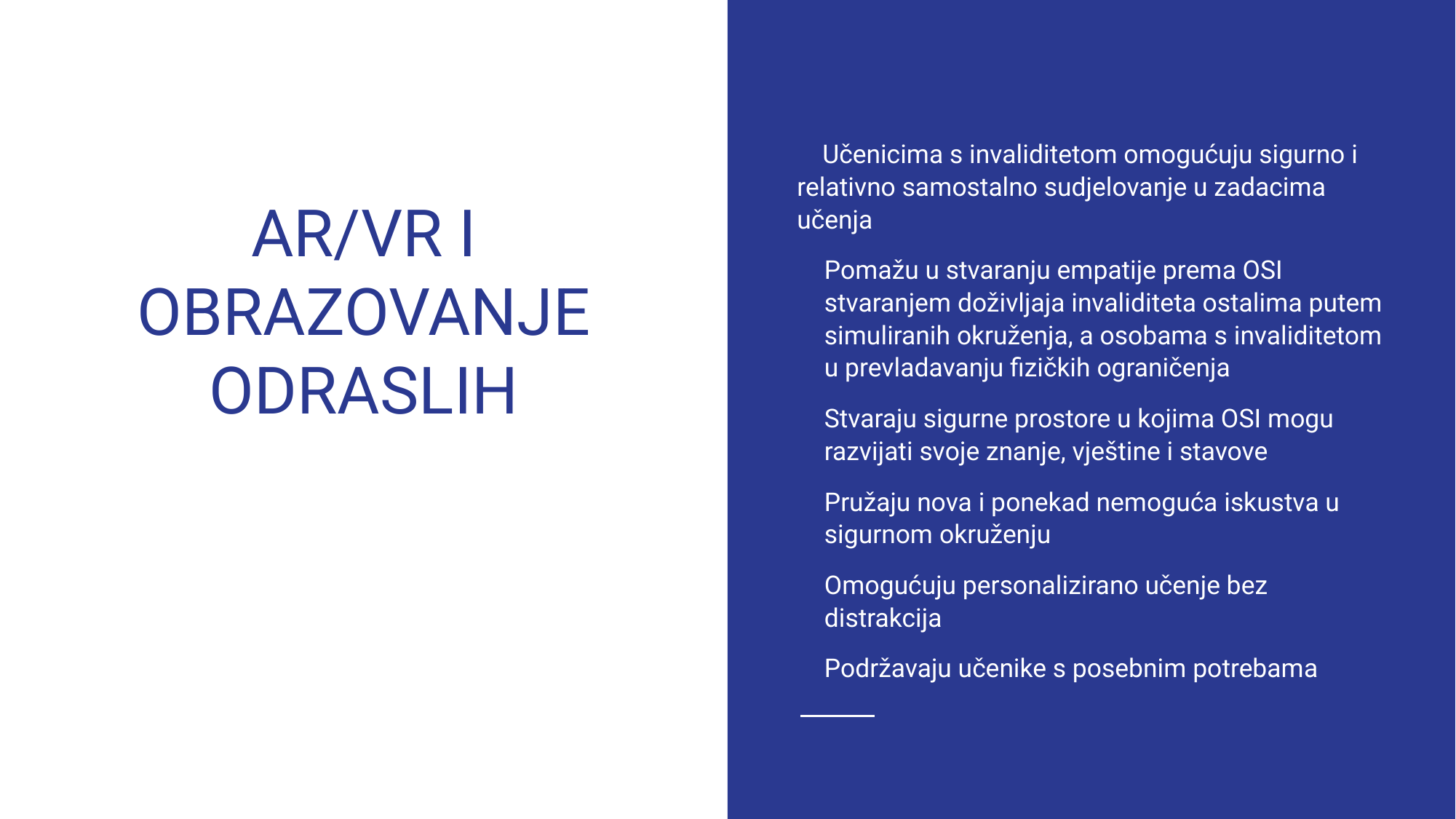

Učenicima s invaliditetom omogućuju sigurno i relativno samostalno sudjelovanje u zadacima učenja
Pomažu u stvaranju empatije prema OSI stvaranjem doživljaja invaliditeta ostalima putem simuliranih okruženja, a osobama s invaliditetom u prevladavanju fizičkih ograničenja
Stvaraju sigurne prostore u kojima OSI mogu razvijati svoje znanje, vještine i stavove
Pružaju nova i ponekad nemoguća iskustva u sigurnom okruženju
Omogućuju personalizirano učenje bez distrakcija
Podržavaju učenike s posebnim potrebama
# AR/VR I OBRAZOVANJE ODRASLIH